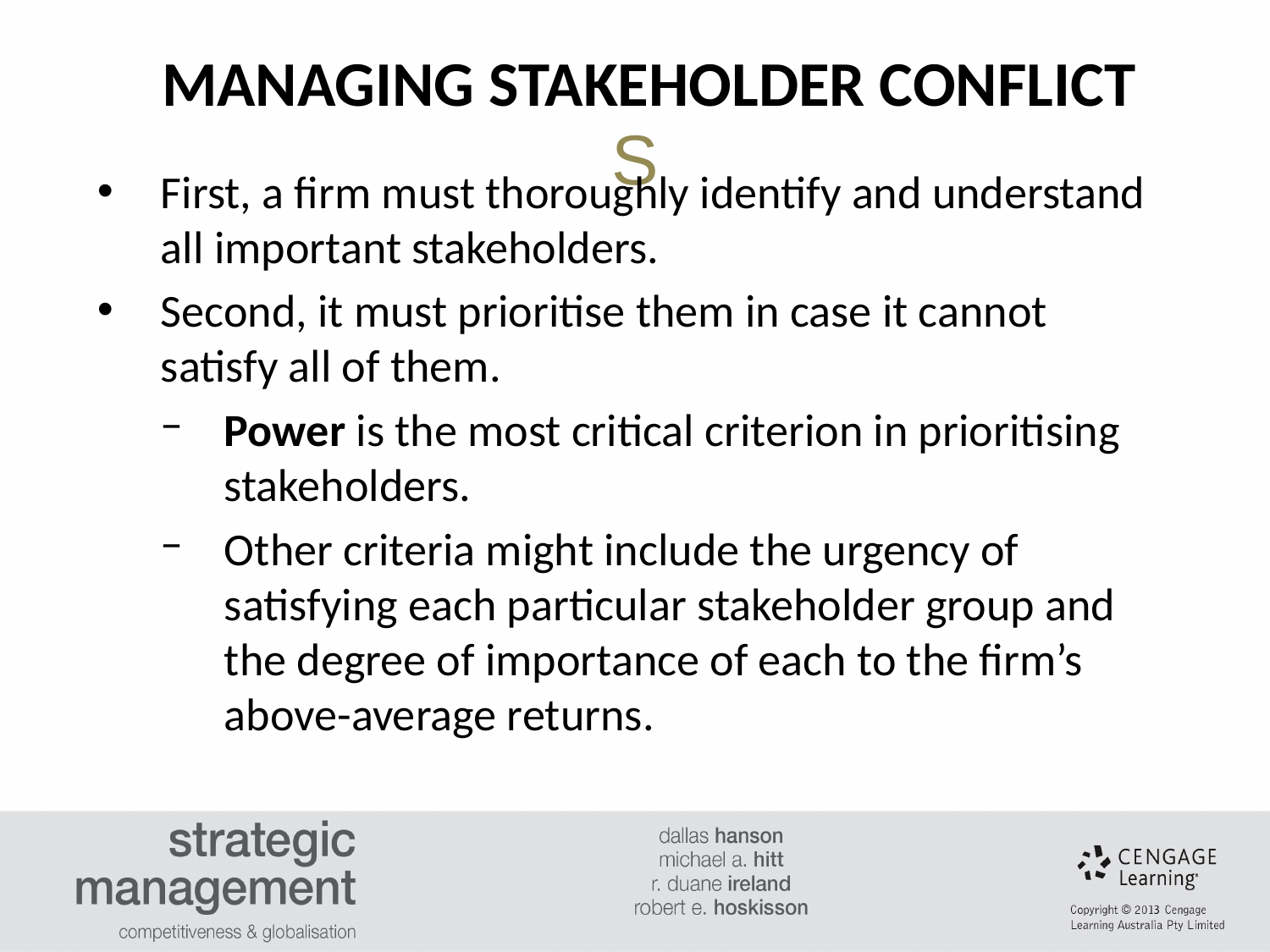

MANAGING STAKEHOLDER CONFLICT
# s
First, a firm must thoroughly identify and understand all important stakeholders.
Second, it must prioritise them in case it cannot satisfy all of them.
Power is the most critical criterion in prioritising stakeholders.
Other criteria might include the urgency of satisfying each particular stakeholder group and the degree of importance of each to the firm’s above-average returns.